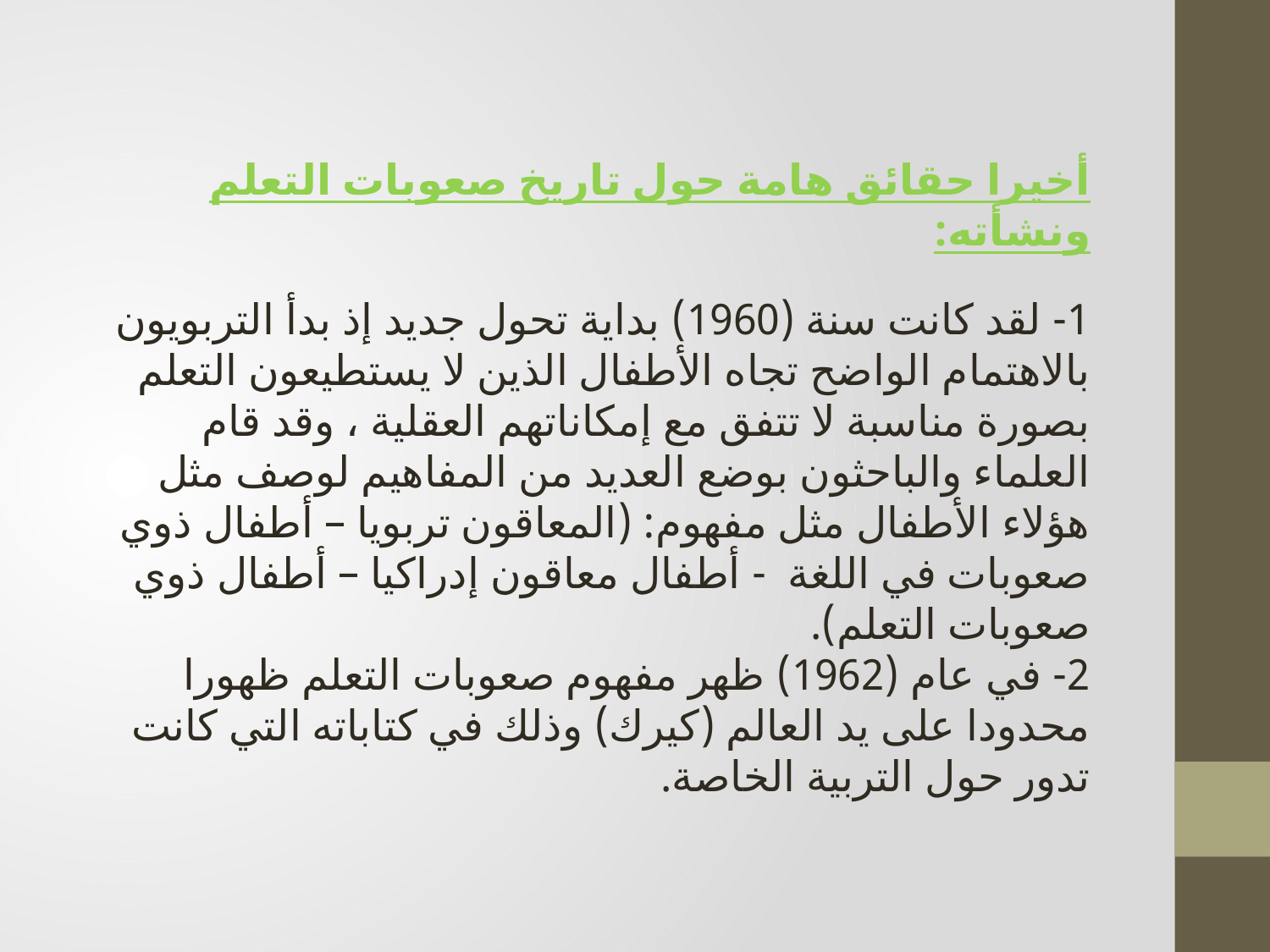

أخيرا حقائق هامة حول تاريخ صعوبات التعلم ونشأته:

1- لقد كانت سنة (1960) بداية تحول جديد إذ بدأ التربويون بالاهتمام الواضح تجاه الأطفال الذين لا يستطيعون التعلم بصورة مناسبة لا تتفق مع إمكاناتهم العقلية ، وقد قام العلماء والباحثون بوضع العديد من المفاهيم لوصف مثل هؤلاء الأطفال مثل مفهوم: (المعاقون تربويا – أطفال ذوي صعوبات في اللغة  - أطفال معاقون إدراكيا – أطفال ذوي صعوبات التعلم).
2- في عام (1962) ظهر مفهوم صعوبات التعلم ظهورا محدودا على يد العالم (كيرك) وذلك في كتاباته التي كانت تدور حول التربية الخاصة.